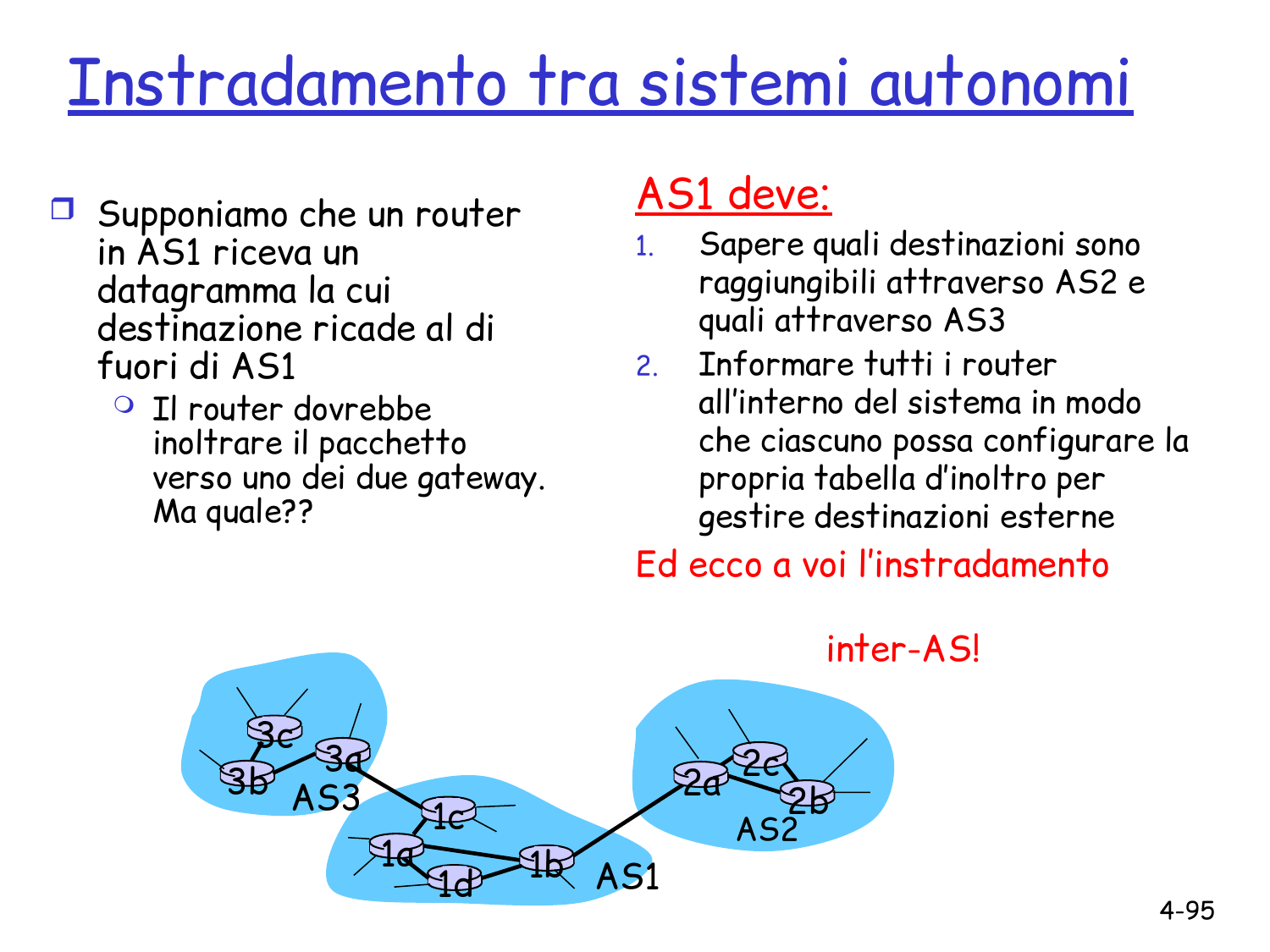

# Instradamento tra sistemi autonomi
AS1 deve:
Sapere quali destinazioni sono raggiungibili attraverso AS2 e quali attraverso AS3
Informare tutti i router all’interno del sistema in modo che ciascuno possa configurare la propria tabella d’inoltro per gestire destinazioni esterne
Ed ecco a voi l’instradamento 				inter-AS!
Supponiamo che un router in AS1 riceva un datagramma la cui destinazione ricade al di fuori di AS1
Il router dovrebbe inoltrare il pacchetto verso uno dei due gateway. Ma quale??

3c

3a
2c

3b

2a

AS3

2b

1c

AS2

1a

1b

AS1

1d

4-95